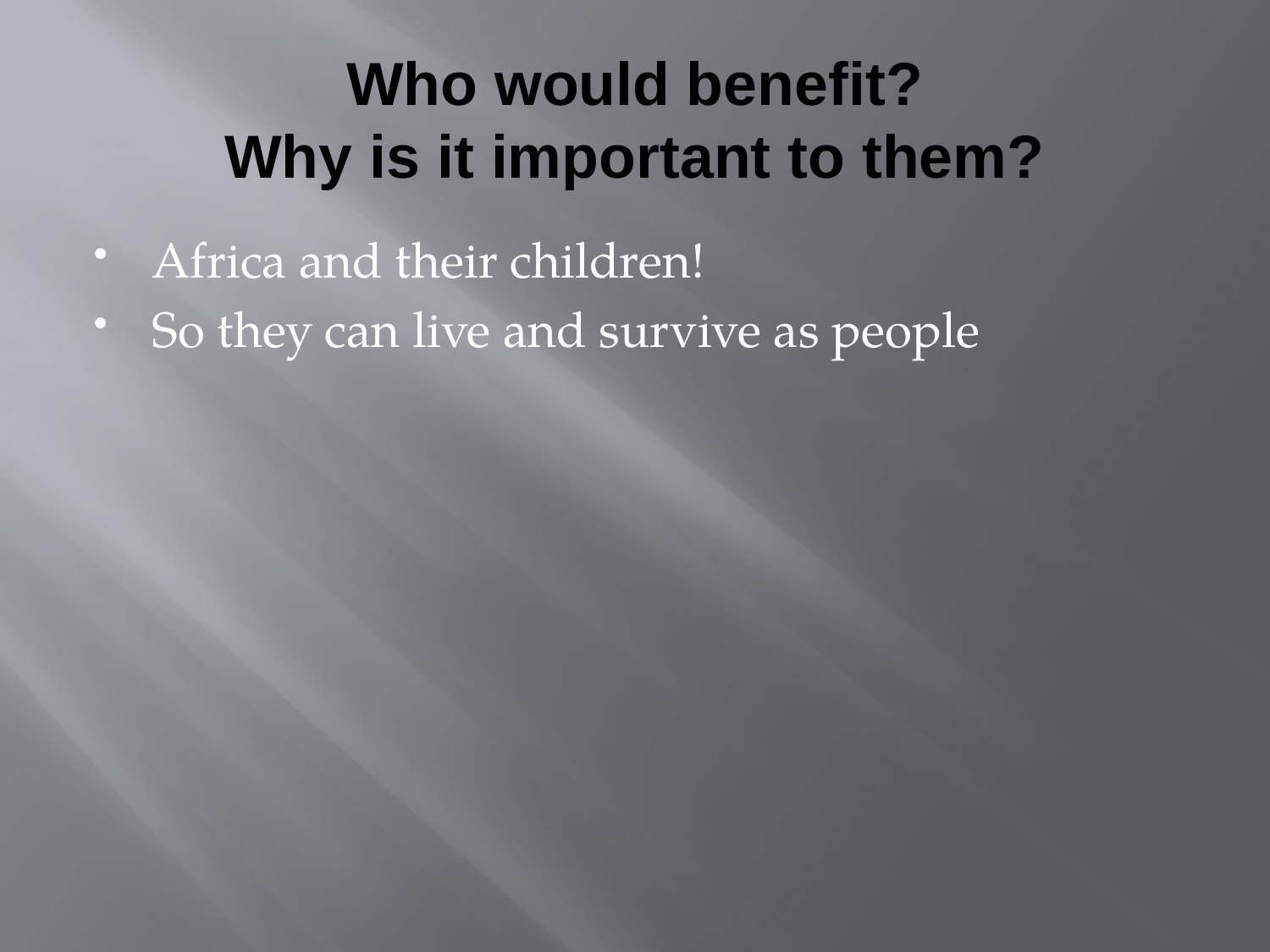

# Who would benefit? Why is it important to them?
Africa and their children!
So they can live and survive as people